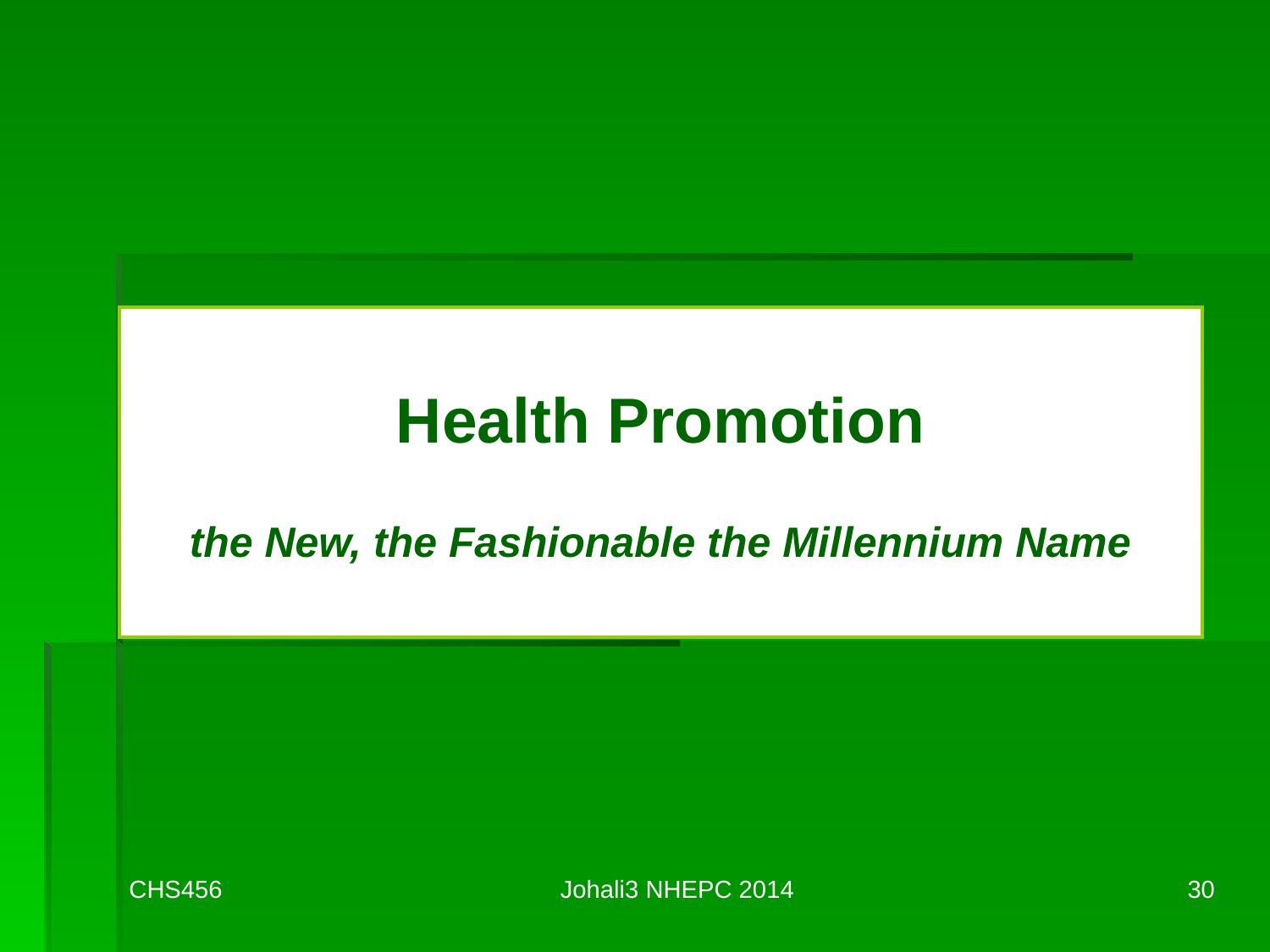

# Health Promotion the New, the Fashionable the Millennium Name
CHS456
Johali3 NHEPC 2014
30